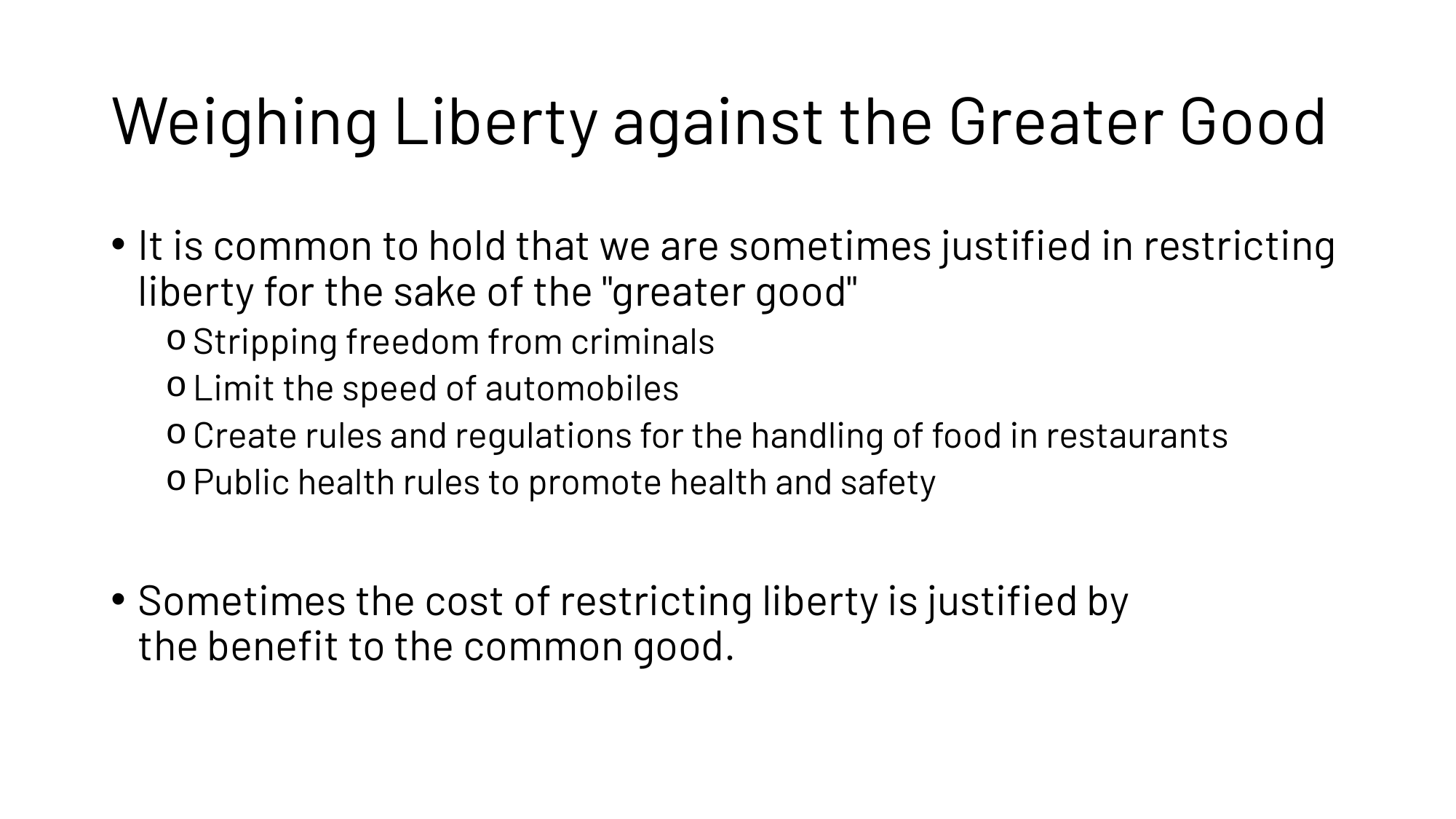

# Weighing Liberty against the Greater Good
It is common to hold that we are sometimes justified in restricting liberty for the sake of the "greater good"
Stripping freedom from criminals
Limit the speed of automobiles
Create rules and regulations for the handling of food in restaurants
Public health rules to promote health and safety

Sometimes the cost of restricting liberty is justified by the benefit to the common good.